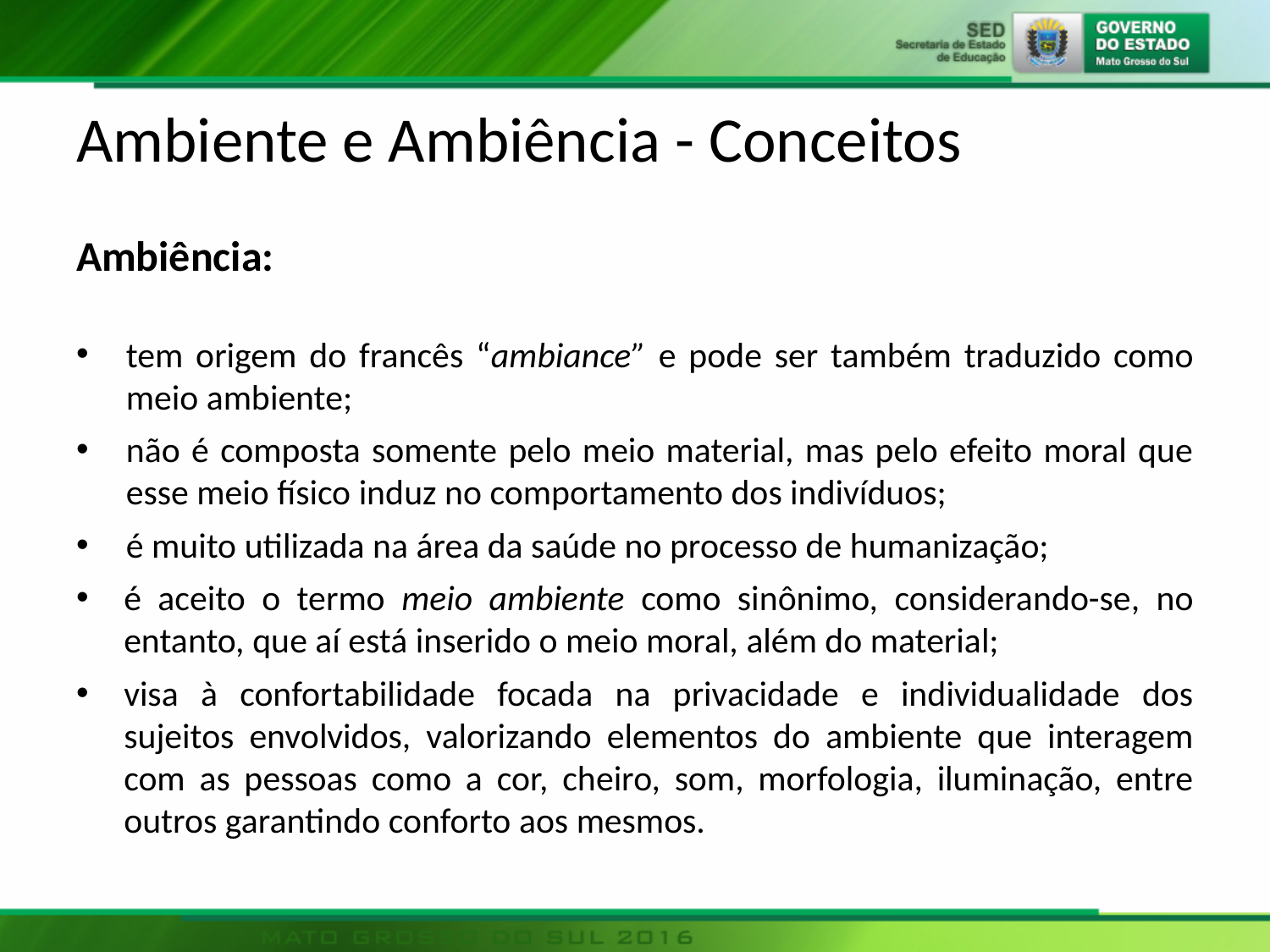

# Ambiente e Ambiência - Conceitos
Ambiência:

tem origem do francês “ambiance” e pode ser também traduzido como meio ambiente;
não é composta somente pelo meio material, mas pelo efeito moral que esse meio físico induz no comportamento dos indivíduos;
é muito utilizada na área da saúde no processo de humanização;
é aceito o termo meio ambiente como sinônimo, considerando-se, no entanto, que aí está inserido o meio moral, além do material;
visa à confortabilidade focada na privacidade e individualidade dos sujeitos envolvidos, valorizando elementos do ambiente que interagem com as pessoas como a cor, cheiro, som, morfologia, iluminação, entre outros garantindo conforto aos mesmos.